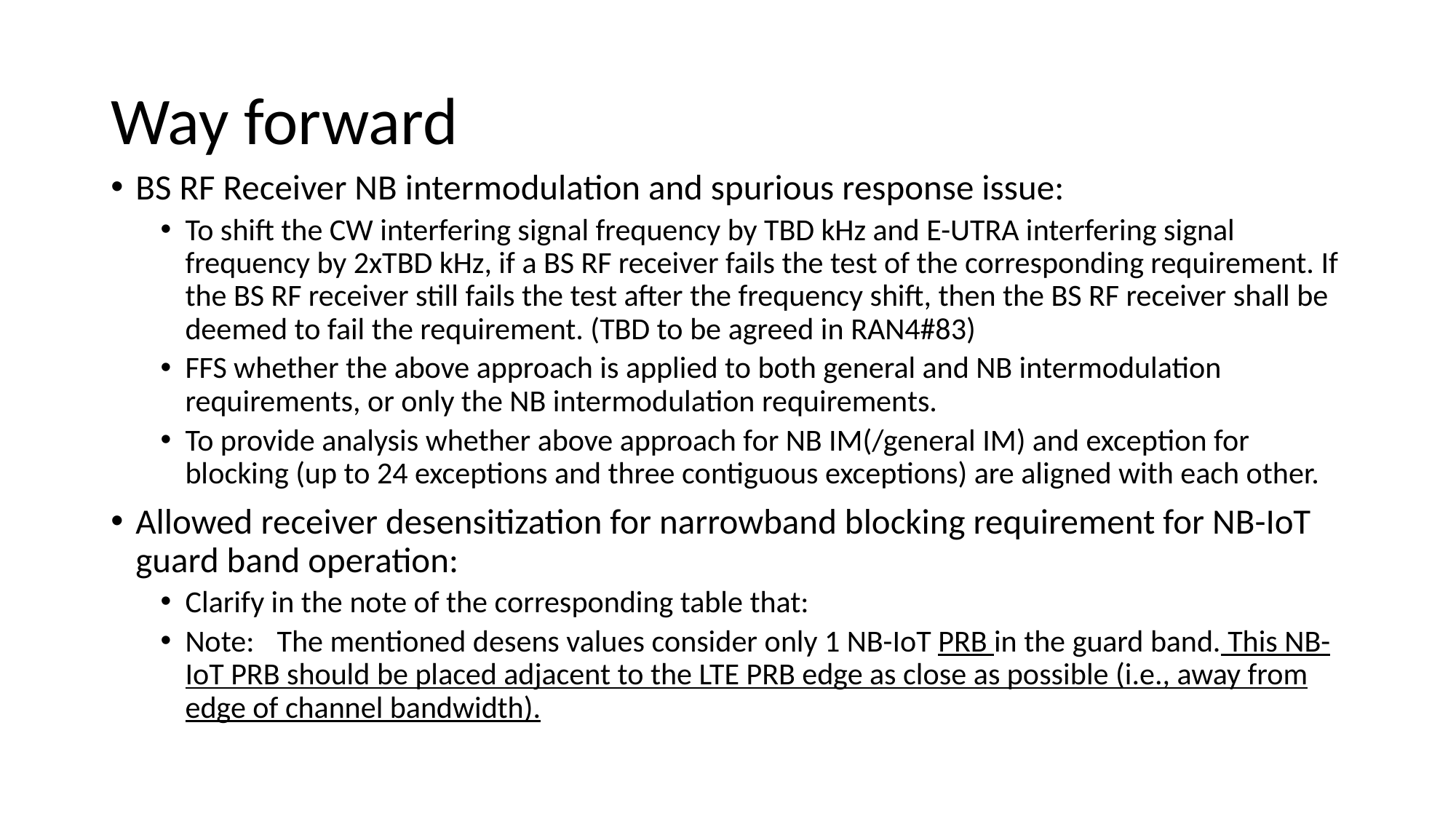

# Way forward
BS RF Receiver NB intermodulation and spurious response issue:
To shift the CW interfering signal frequency by TBD kHz and E-UTRA interfering signal frequency by 2xTBD kHz, if a BS RF receiver fails the test of the corresponding requirement. If the BS RF receiver still fails the test after the frequency shift, then the BS RF receiver shall be deemed to fail the requirement. (TBD to be agreed in RAN4#83)
FFS whether the above approach is applied to both general and NB intermodulation requirements, or only the NB intermodulation requirements.
To provide analysis whether above approach for NB IM(/general IM) and exception for blocking (up to 24 exceptions and three contiguous exceptions) are aligned with each other.
Allowed receiver desensitization for narrowband blocking requirement for NB-IoT guard band operation:
Clarify in the note of the corresponding table that:
Note:	The mentioned desens values consider only 1 NB-IoT PRB in the guard band. This NB-IoT PRB should be placed adjacent to the LTE PRB edge as close as possible (i.e., away from edge of channel bandwidth).